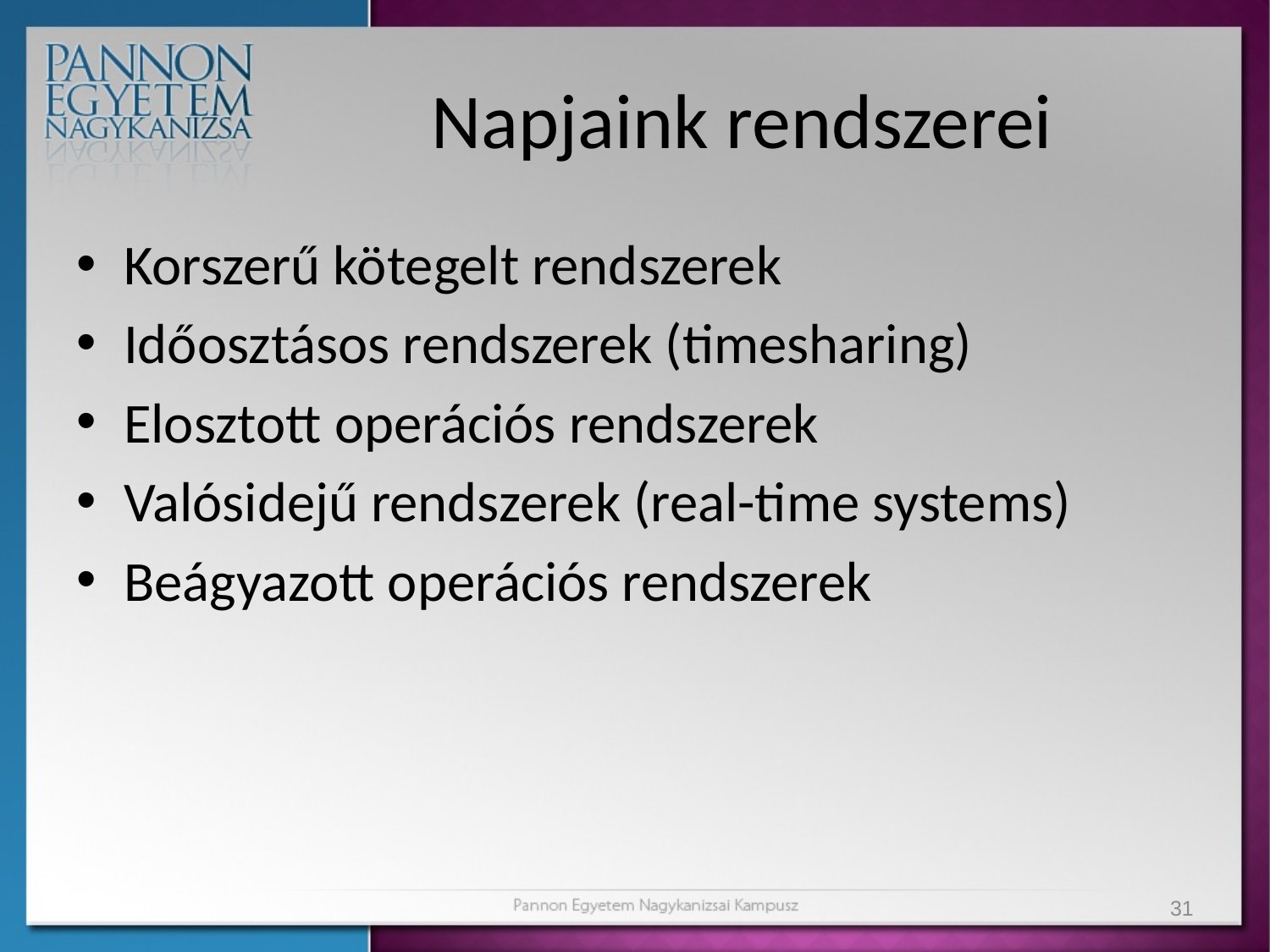

# Napjaink rendszerei
Korszerű kötegelt rendszerek
Időosztásos rendszerek (timesharing)
Elosztott operációs rendszerek
Valósidejű rendszerek (real-time systems)
Beágyazott operációs rendszerek
31